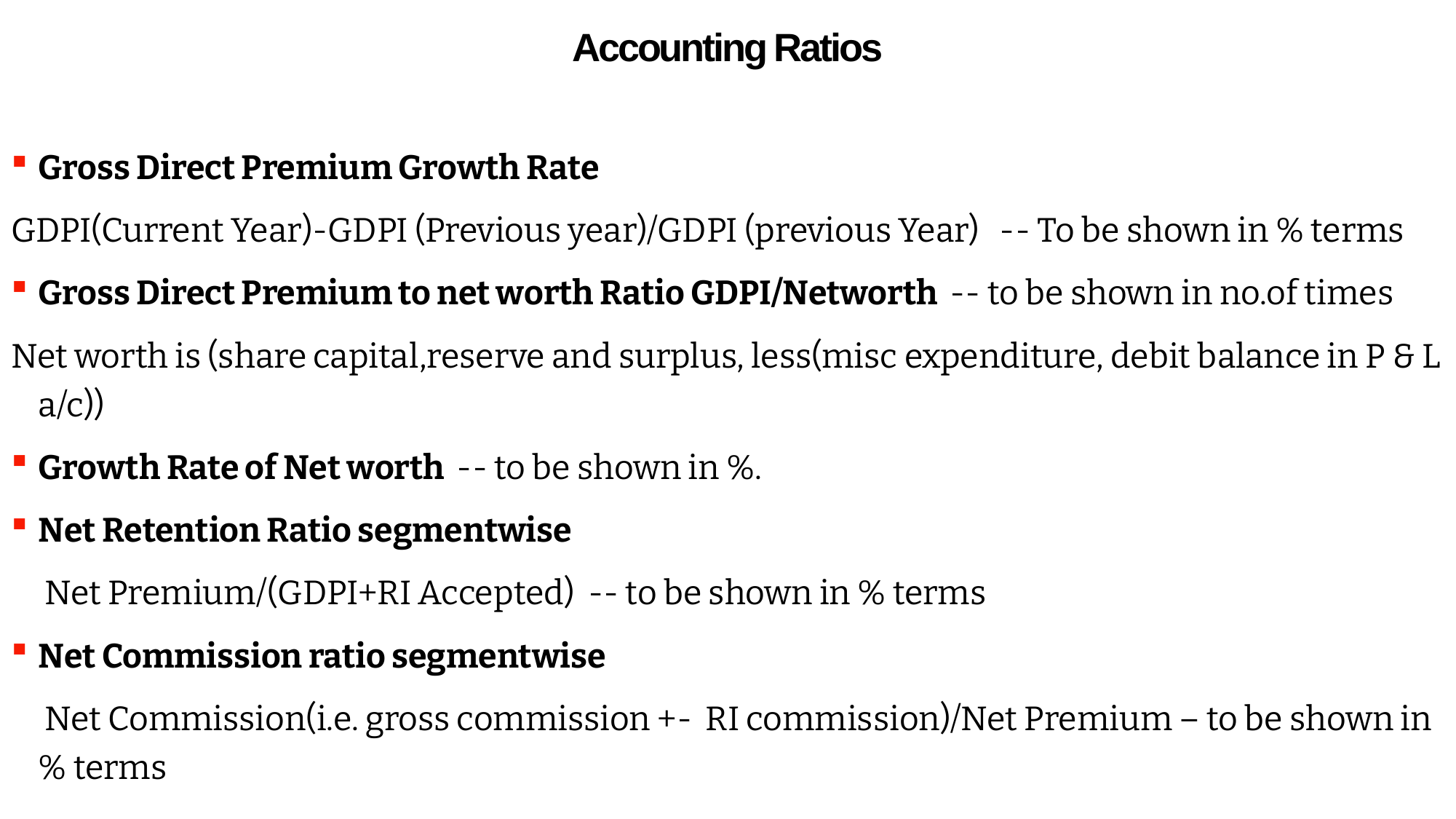

Accounting Ratios

Gross Direct Premium Growth Rate
GDPI(Current Year)-GDPI (Previous year)/GDPI (previous Year)   -- To be shown in % terms
Gross Direct Premium to net worth Ratio GDPI/Networth  -- to be shown in no.of times
Net worth is (share capital,reserve and surplus, less(misc expenditure, debit balance in P & L a/c))
Growth Rate of Net worth  -- to be shown in %.
Net Retention Ratio segmentwise
     Net Premium/(GDPI+RI Accepted)  -- to be shown in % terms
Net Commission ratio segmentwise
     Net Commission(i.e. gross commission +-  RI commission)/Net Premium – to be shown in % terms